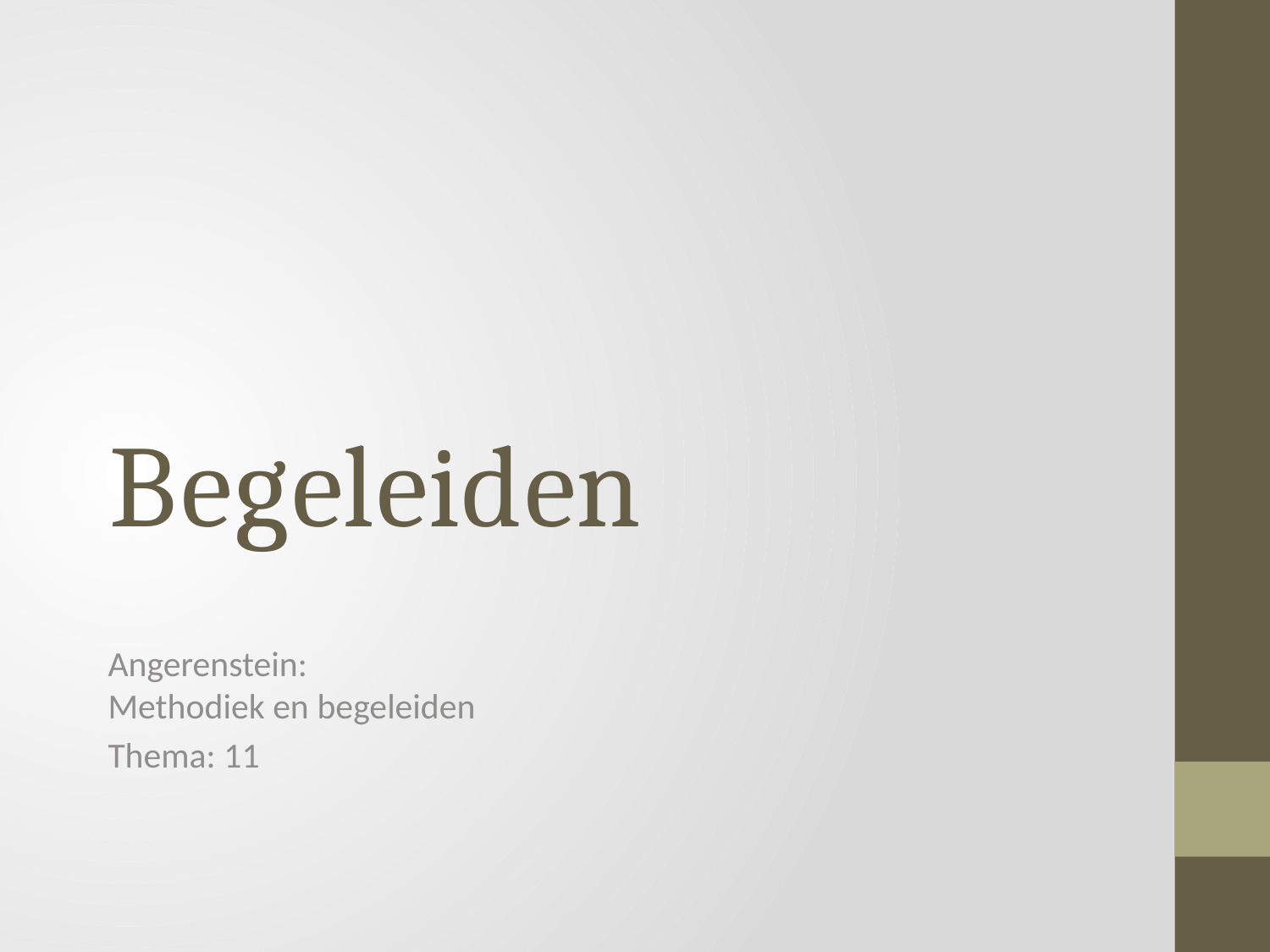

# Begeleiden
Angerenstein:
Methodiek en begeleiden
Thema: 11